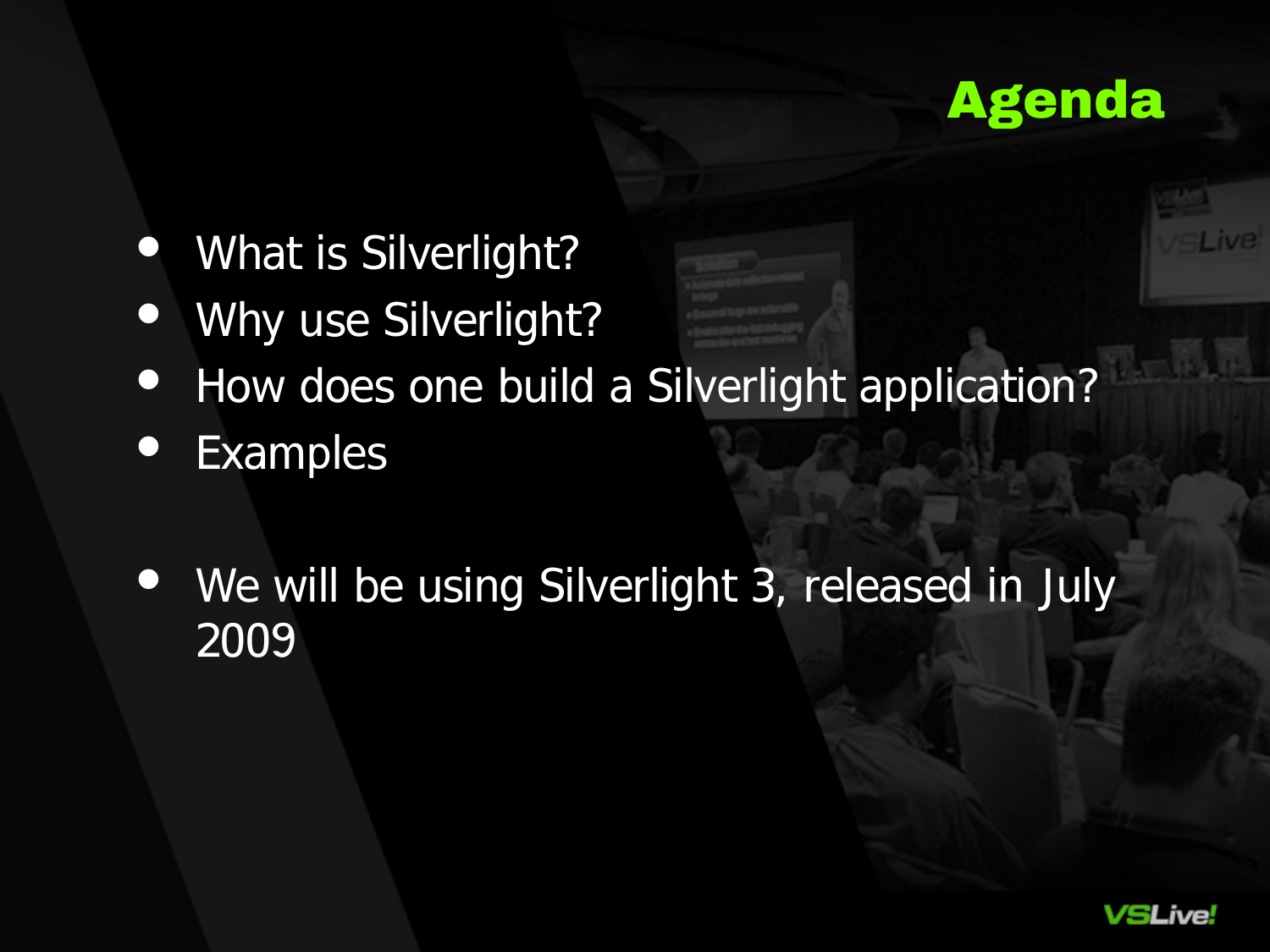

# Agenda
What is Silverlight?
Why use Silverlight?
How does one build a Silverlight application?
Examples

We will be using Silverlight 3, released in July 2009